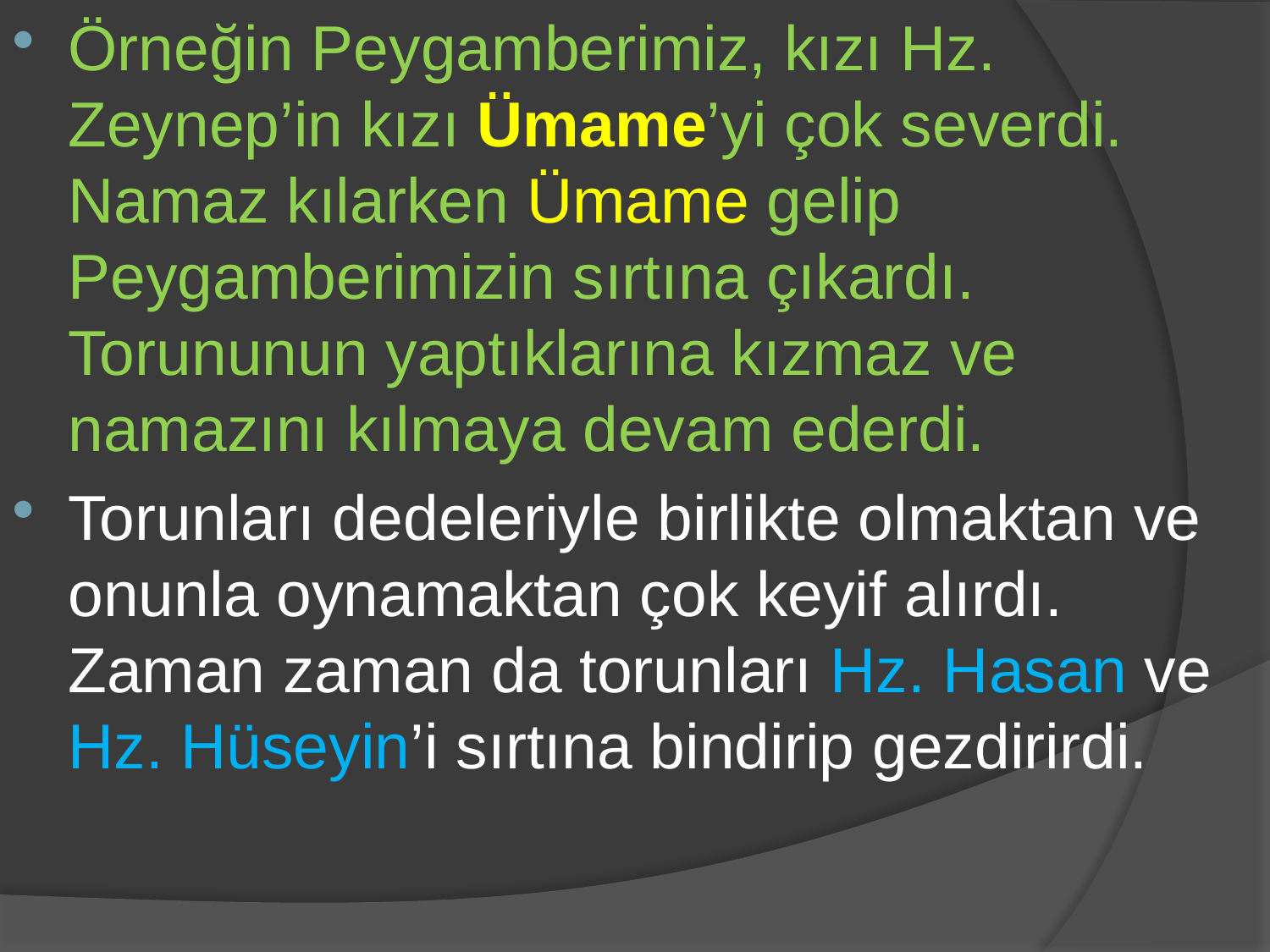

Örneğin Peygamberimiz, kızı Hz. Zeynep’in kızı Ümame’yi çok severdi. Namaz kılarken Ümame gelip Peygamberimizin sırtına çıkardı. Torununun yaptıklarına kızmaz ve namazını kılmaya devam ederdi.
Torunları dedeleriyle birlikte olmaktan ve onunla oynamaktan çok keyif alırdı. Zaman zaman da torunları Hz. Hasan ve Hz. Hüseyin’i sırtına bindirip gezdirirdi.